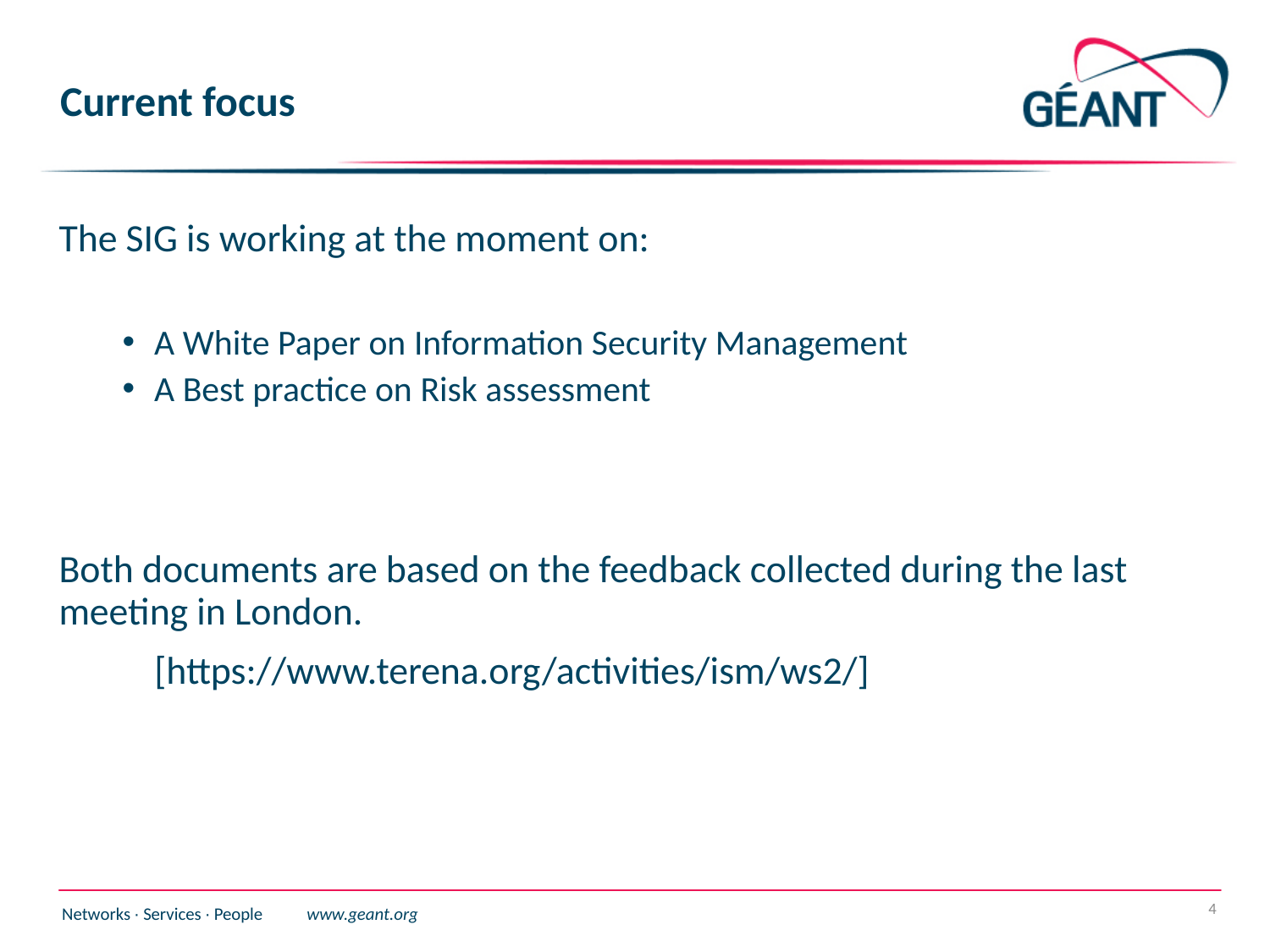

# Current focus
The SIG is working at the moment on:

A White Paper on Information Security Management
A Best practice on Risk assessment

Both documents are based on the feedback collected during the last meeting in London.
           [https://www.terena.org/activities/ism/ws2/]
4